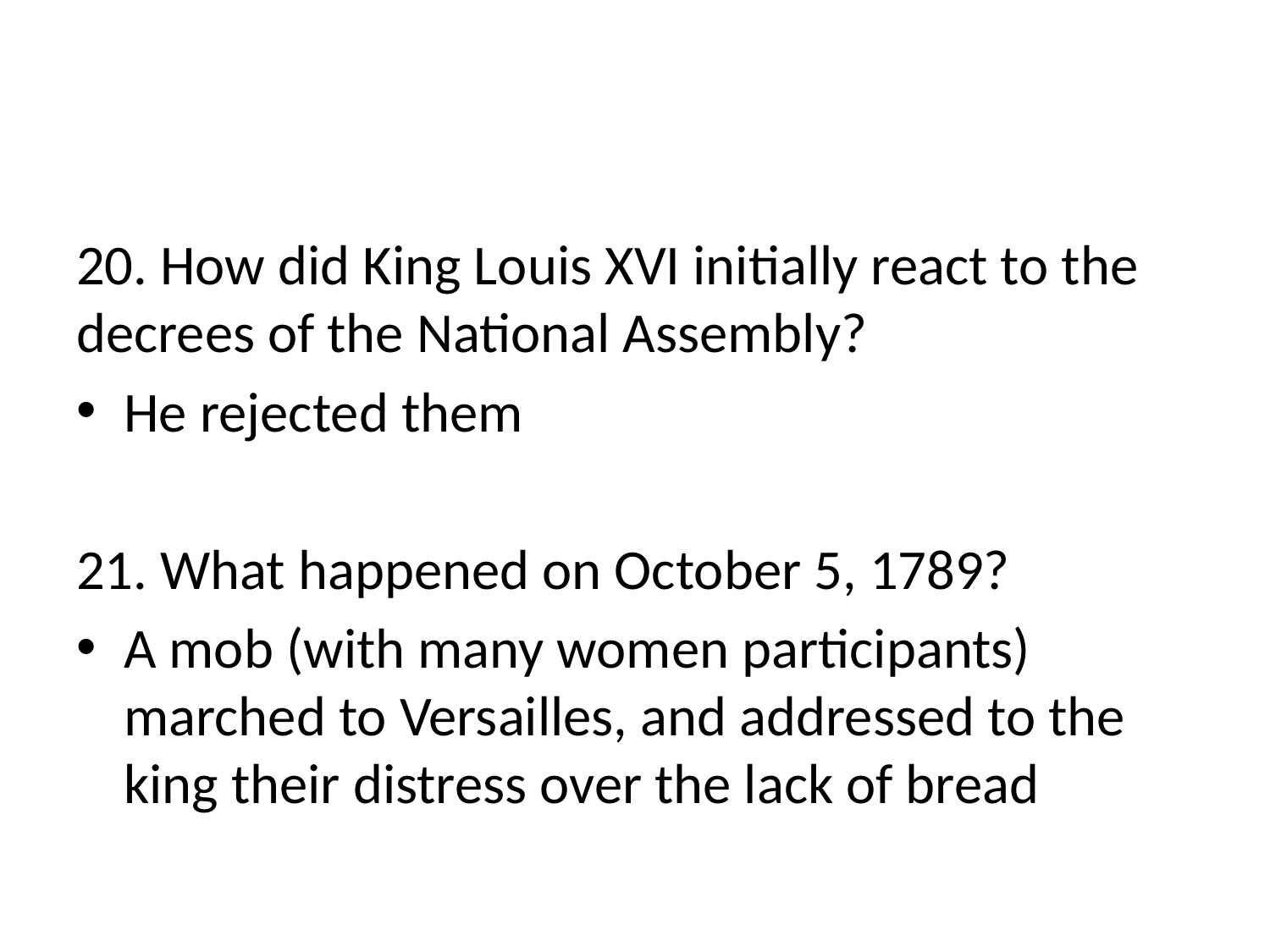

#
20. How did King Louis XVI initially react to the decrees of the National Assembly?
He rejected them

21. What happened on October 5, 1789?
A mob (with many women participants) marched to Versailles, and addressed to the king their distress over the lack of bread